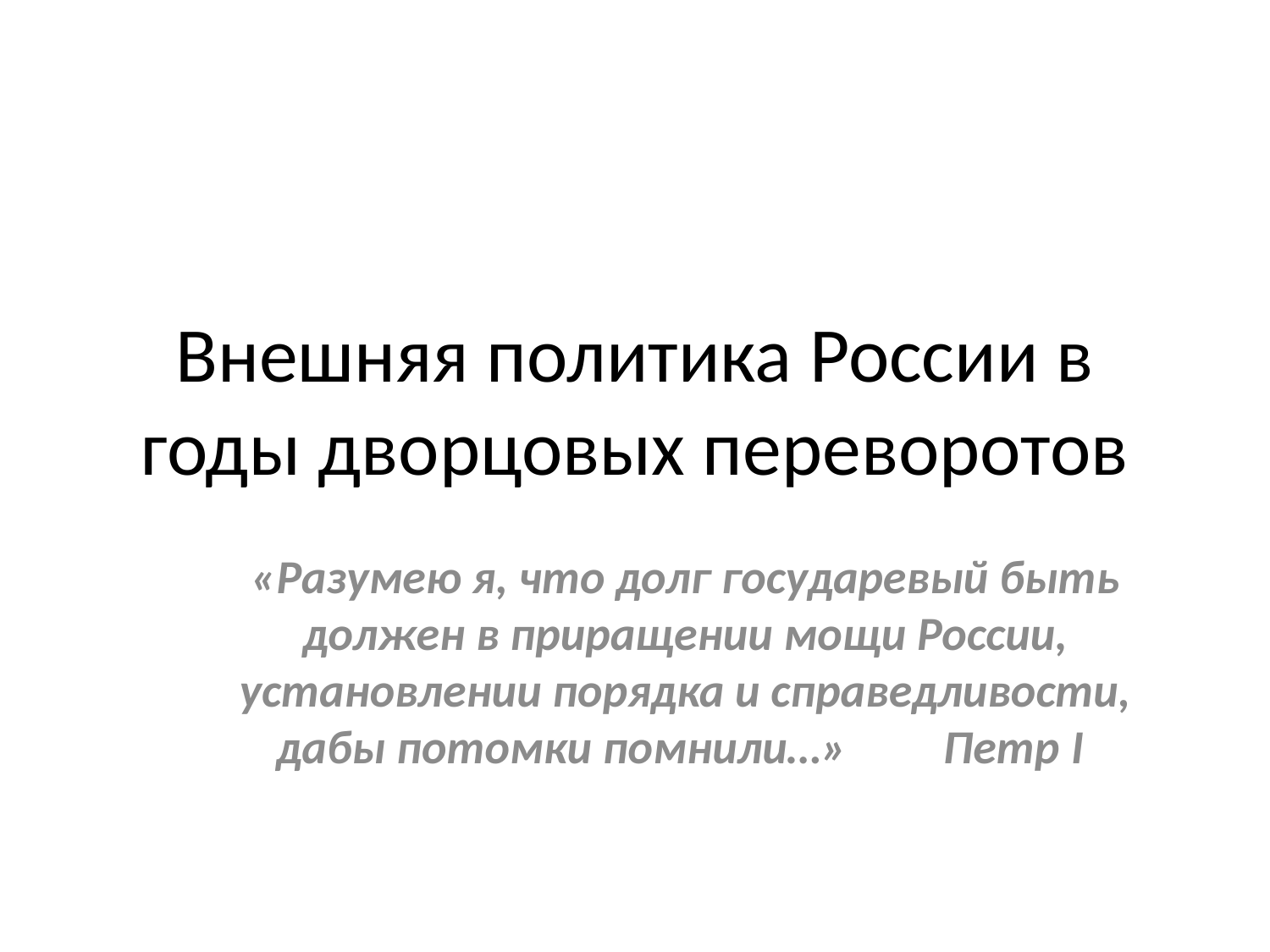

# Внешняя политика России в годы дворцовых переворотов
«Разумею я, что долг государевый быть должен в приращении мощи России, установлении порядка и справедливости, дабы потомки помнили…»         Петр I